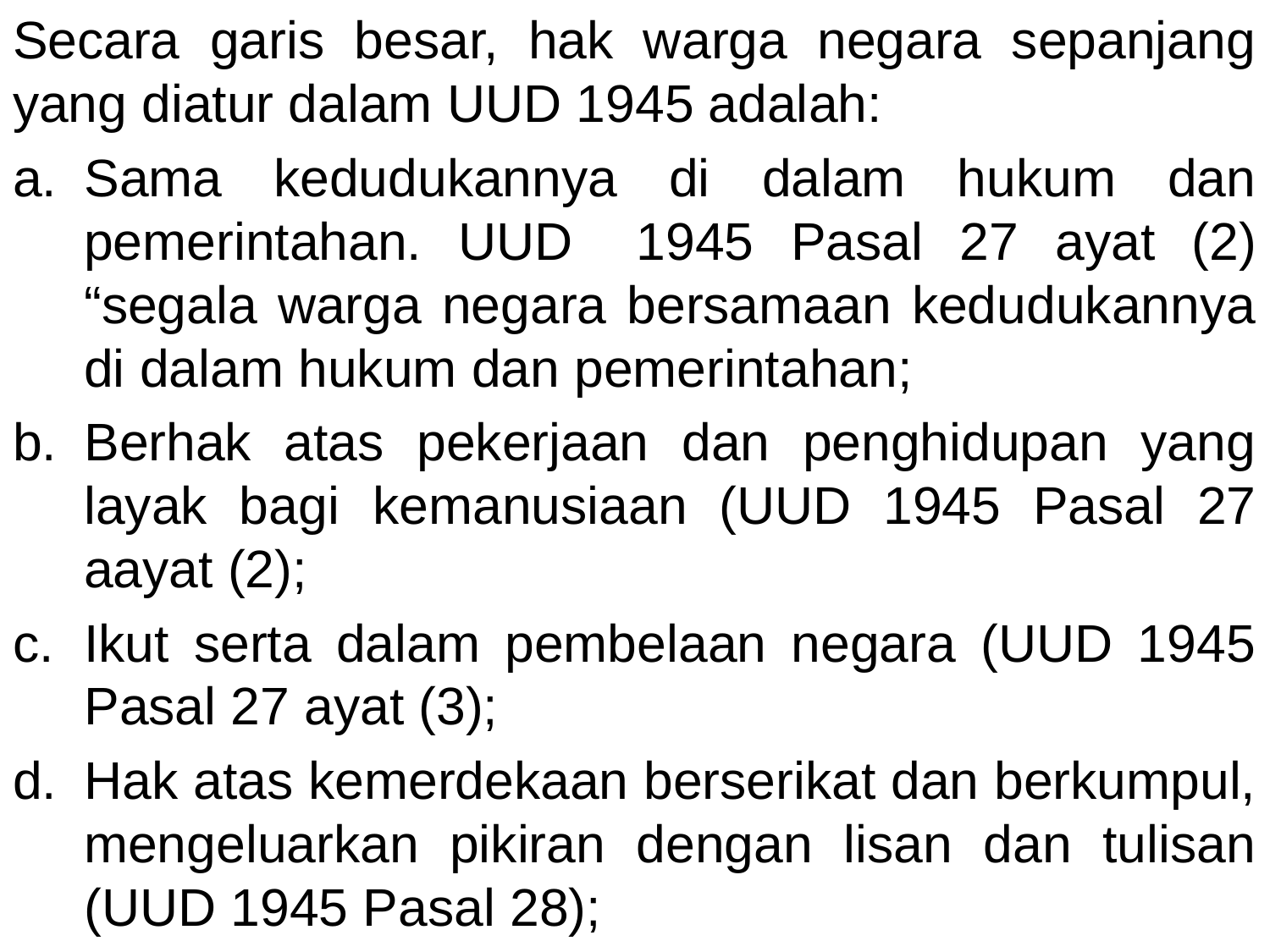

Secara garis besar, hak warga negara sepanjang yang diatur dalam UUD 1945 adalah:
Sama kedudukannya di dalam hukum dan pemerintahan. UUD 	1945 Pasal 27 ayat (2) “segala warga negara bersamaan kedudukannya di dalam hukum dan pemerintahan;
Berhak atas pekerjaan dan penghidupan yang layak bagi 	kemanusiaan (UUD 1945 Pasal 27 aayat (2);
Ikut serta dalam pembelaan negara (UUD 1945 Pasal 27 ayat (3);
Hak atas kemerdekaan berserikat dan berkumpul, mengeluarkan pikiran dengan lisan dan tulisan (UUD 1945 Pasal 28);